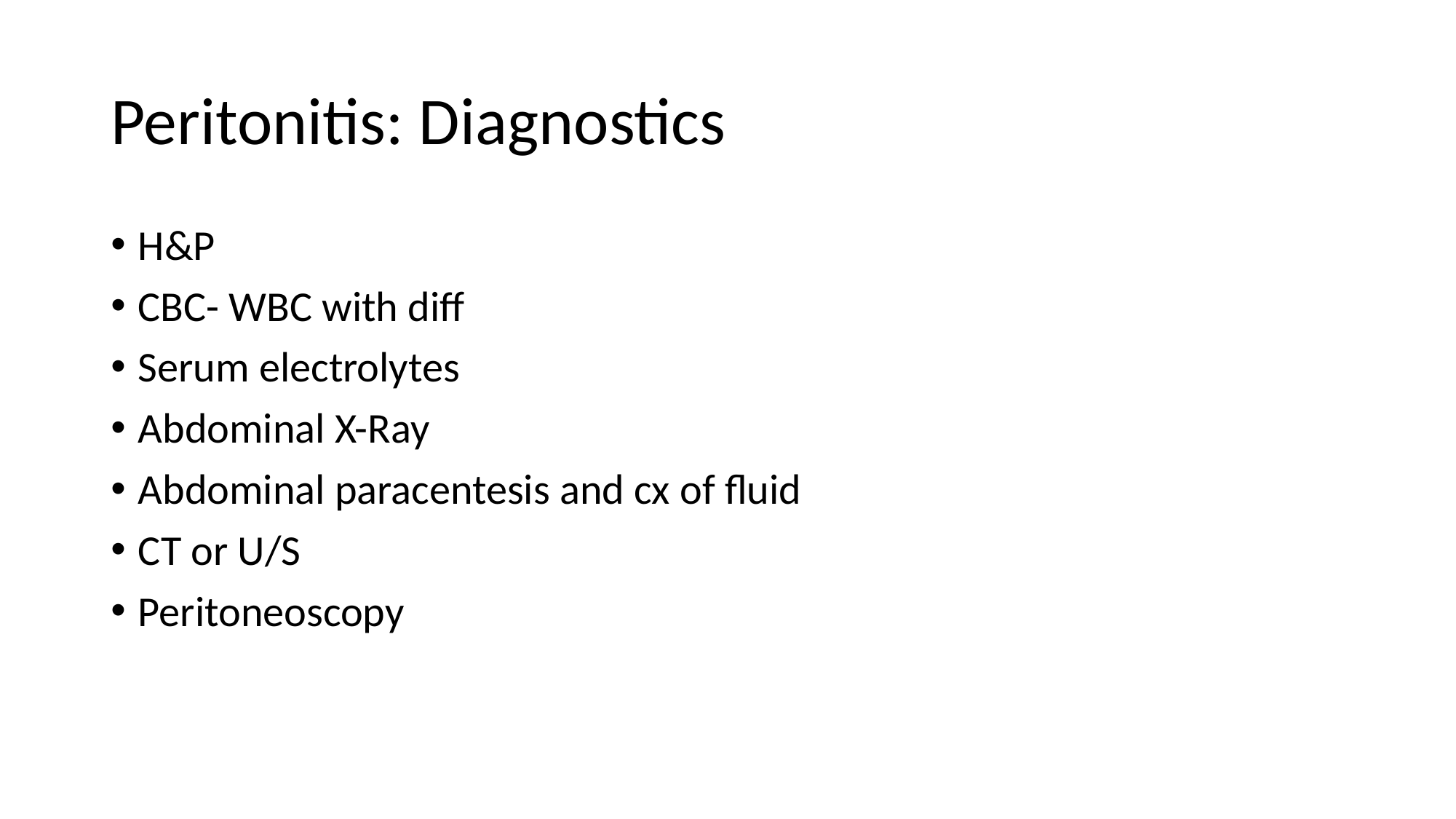

# Peritonitis: Diagnostics
H&P
CBC- WBC with diff
Serum electrolytes
Abdominal X-Ray
Abdominal paracentesis and cx of fluid
CT or U/S
Peritoneoscopy